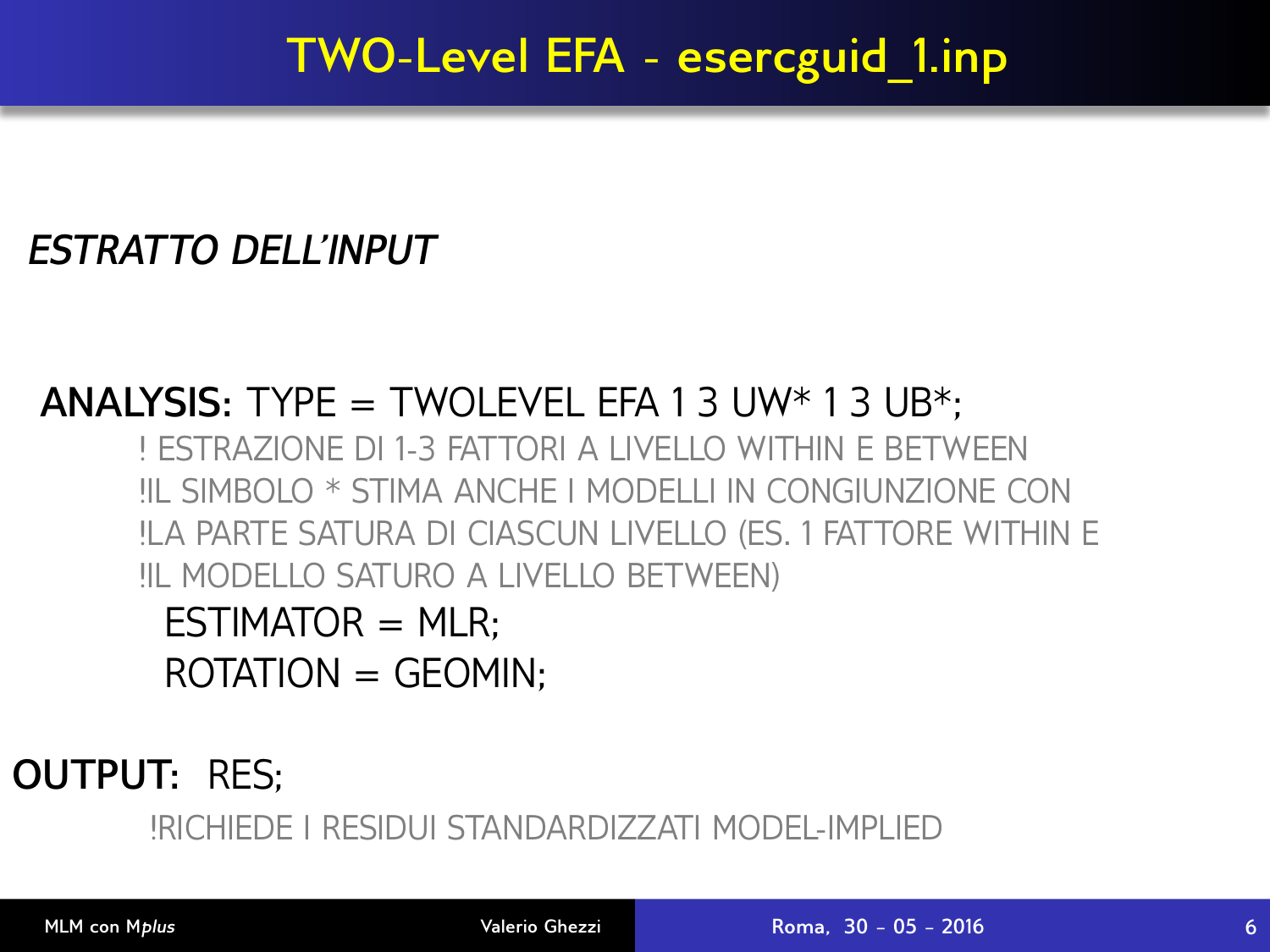

# TWO-Level EFA - esercguid_1.inp
 ESTRATTO DELL’INPUT

  ANALYSIS: TYPE = TWOLEVEL EFA 1 3 UW* 1 3 UB*;
	! ESTRAZIONE DI 1-3 FATTORI A LIVELLO WITHIN E BETWEEN
	!IL SIMBOLO * STIMA ANCHE I MODELLI IN CONGIUNZIONE CON
	!LA PARTE SATURA DI CIASCUN LIVELLO (ES. 1 FATTORE WITHIN E
	!IL MODELLO SATURO A LIVELLO BETWEEN)
            ESTIMATOR = MLR;
            ROTATION = GEOMIN;

OUTPUT:  RES;
	 !RICHIEDE I RESIDUI STANDARDIZZATI MODEL-IMPLIED
  MLM con Mplus                                                  Valerio Ghezzi
Roma,  30 – 05 – 2016
6